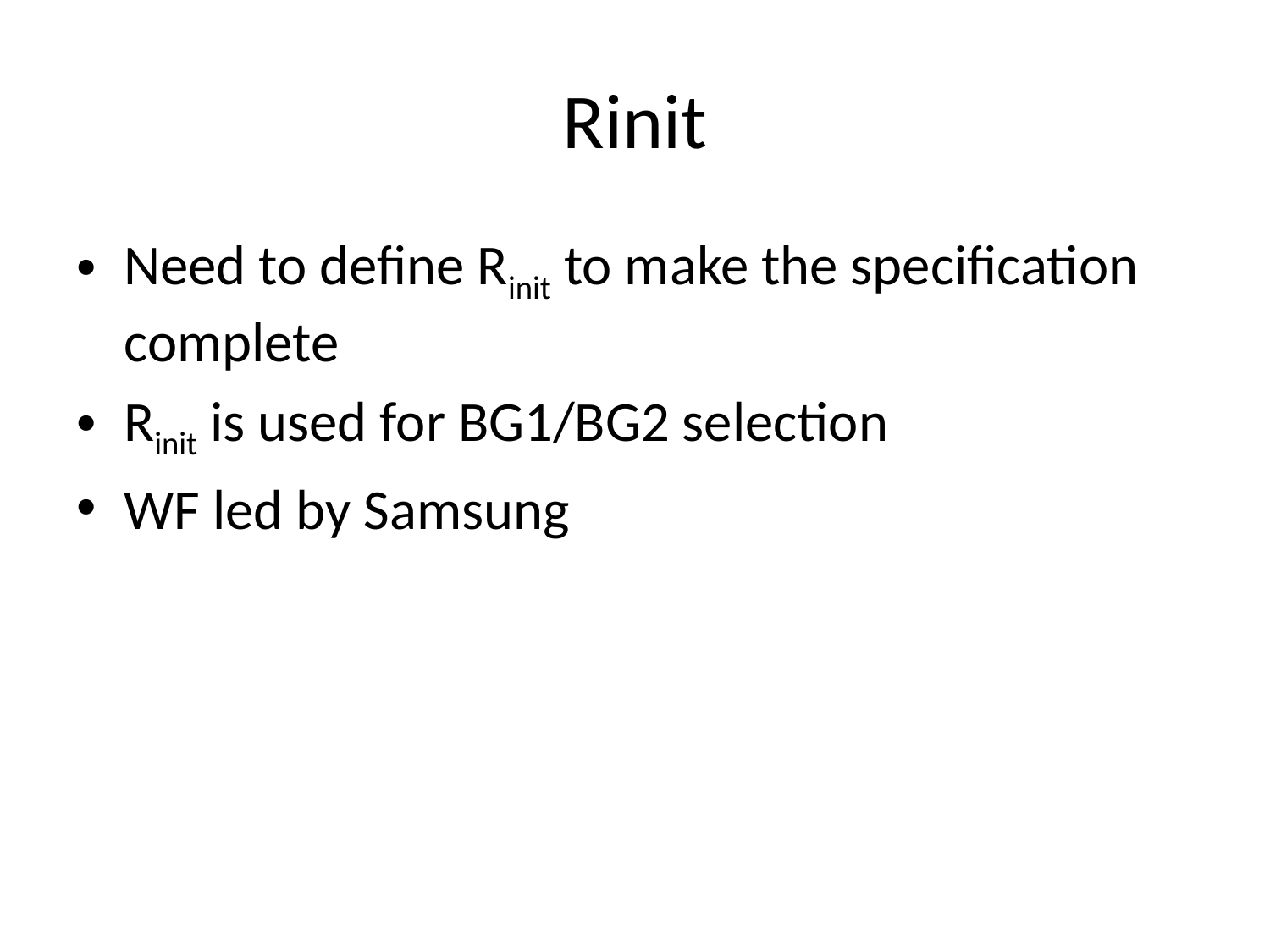

# Rinit
Need to define Rinit to make the specification complete
Rinit is used for BG1/BG2 selection
WF led by Samsung